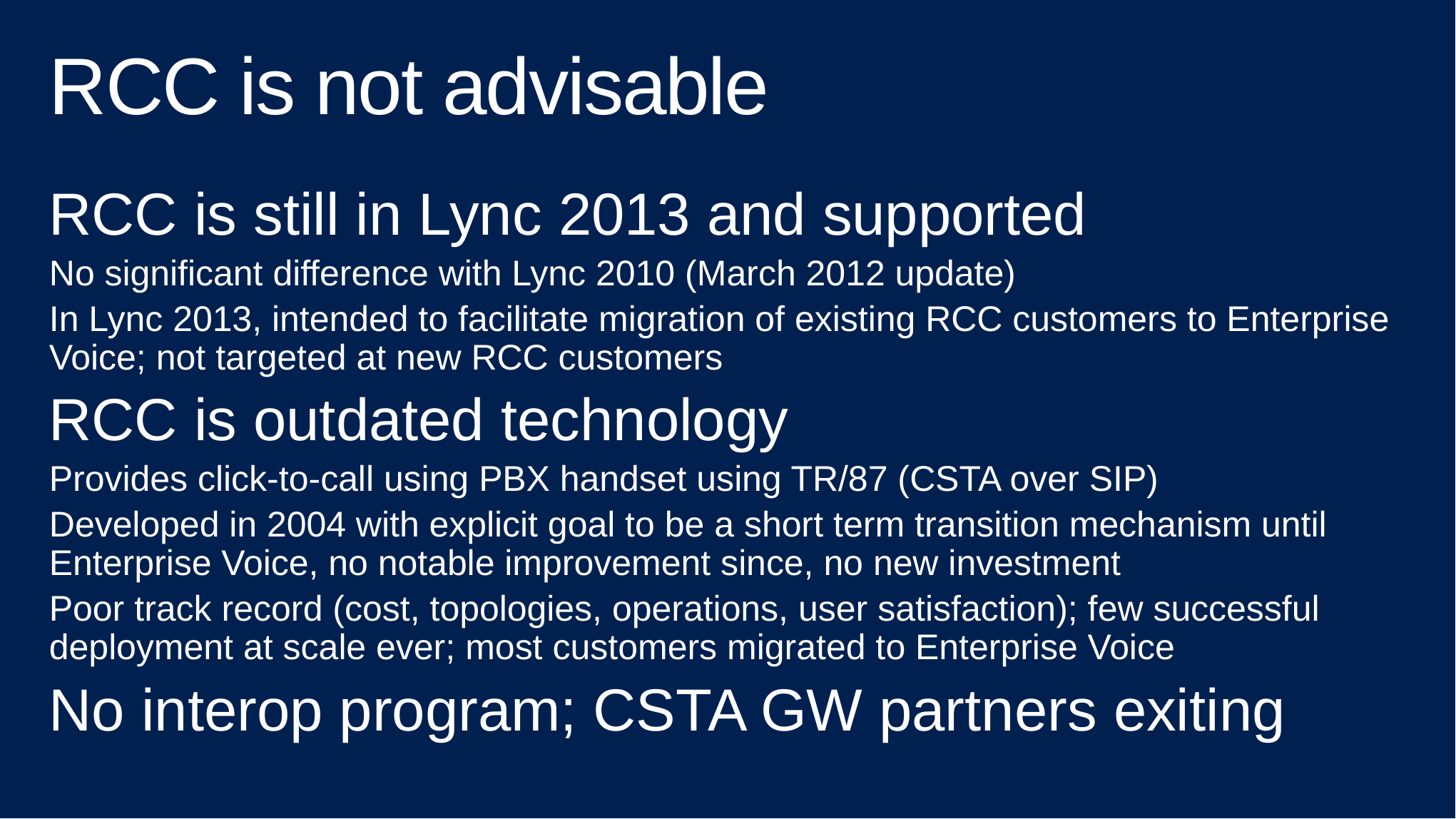

# RCC is not advisable
RCC is still in Lync 2013 and supported
No significant difference with Lync 2010 (March 2012 update)
In Lync 2013, intended to facilitate migration of existing RCC customers to Enterprise Voice; not targeted at new RCC customers
RCC is outdated technology
Provides click-to-call using PBX handset using TR/87 (CSTA over SIP)
Developed in 2004 with explicit goal to be a short term transition mechanism until Enterprise Voice, no notable improvement since, no new investment
Poor track record (cost, topologies, operations, user satisfaction); few successful deployment at scale ever; most customers migrated to Enterprise Voice
No interop program; CSTA GW partners exiting